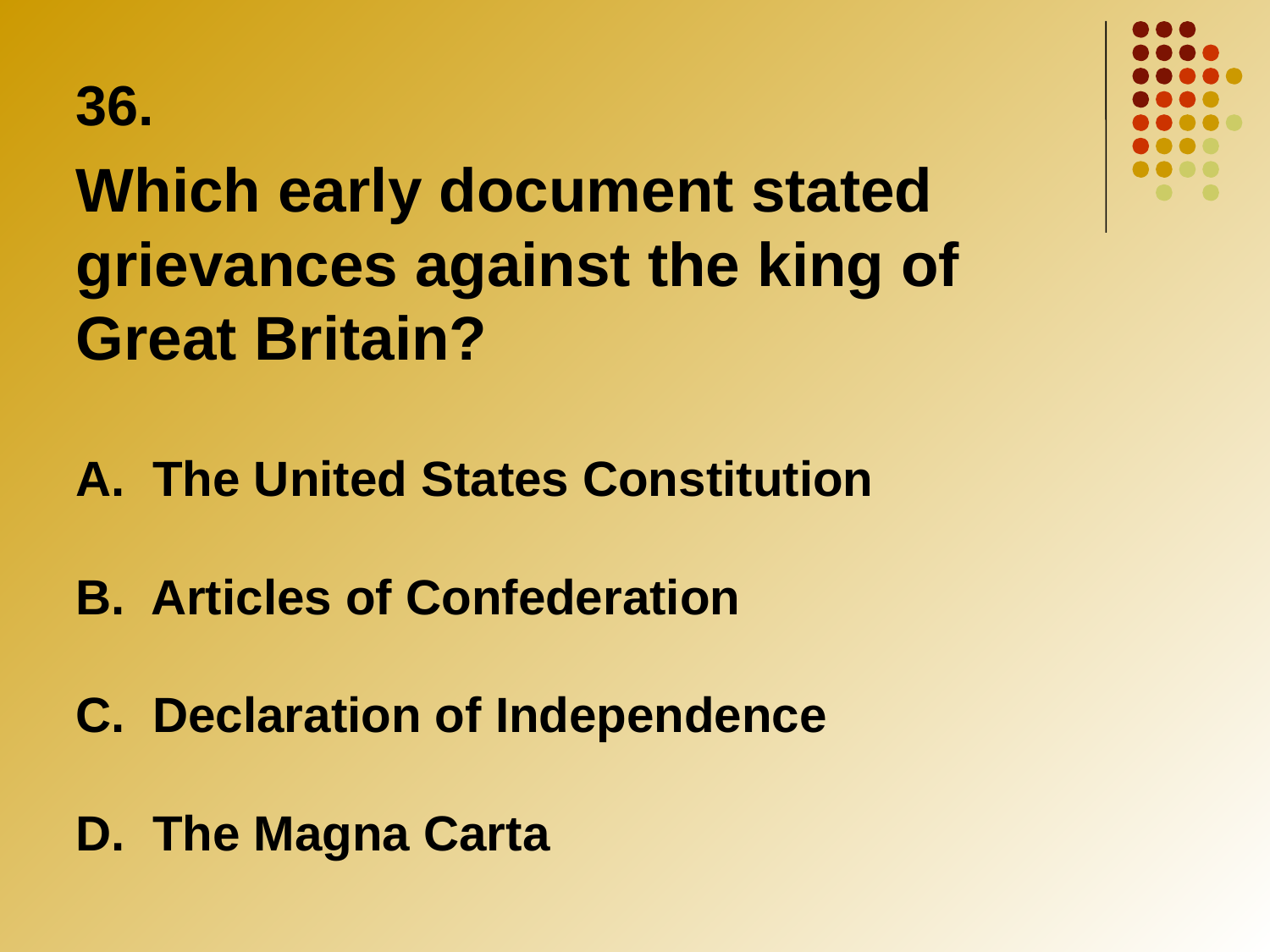

36.
Which early document stated grievances against the king of Great Britain?
A.  The United States Constitution
B.  Articles of Confederation
C.  Declaration of Independence
D.  The Magna Carta